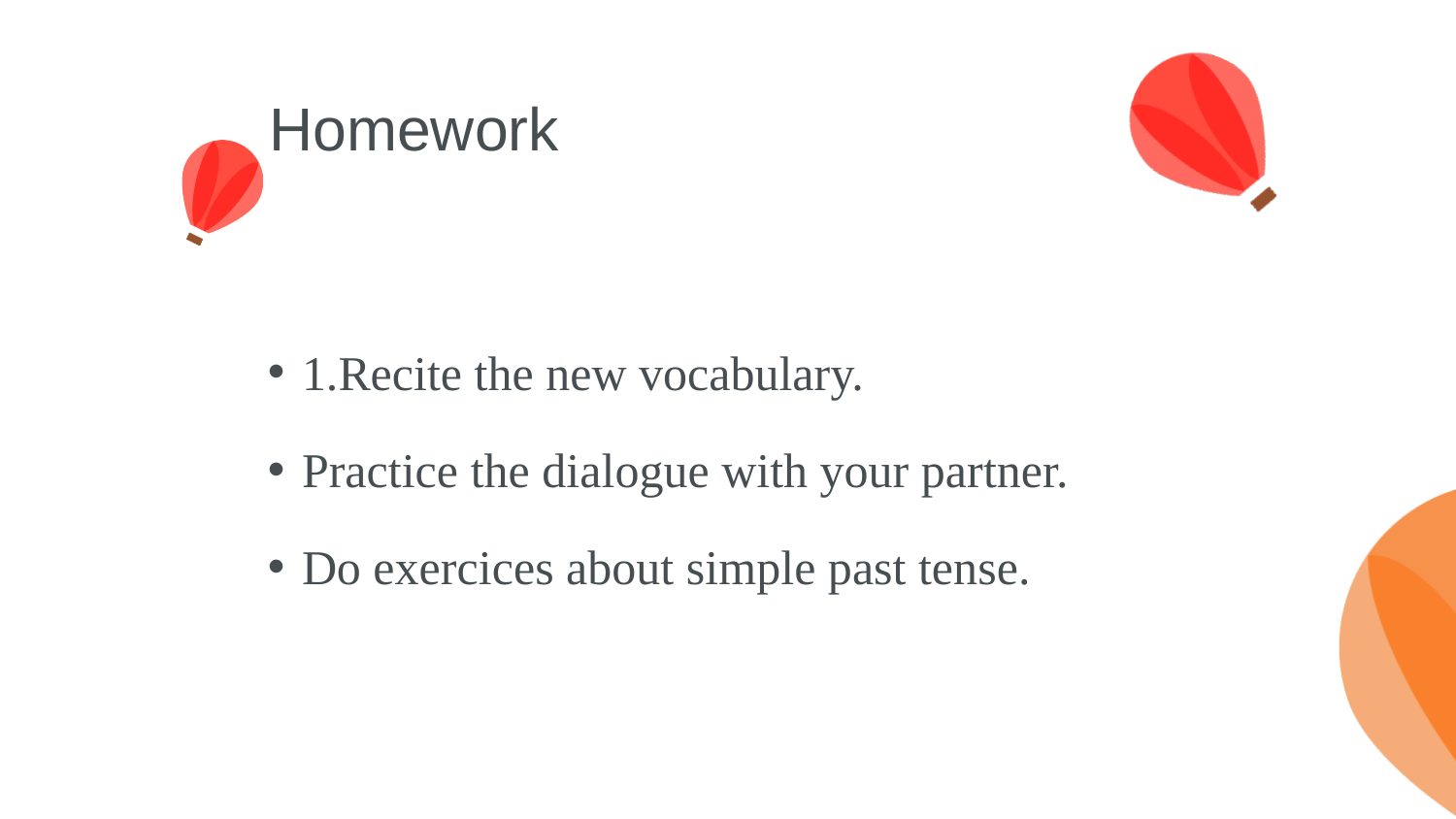

# Homework
1.Recite the new vocabulary.
Practice the dialogue with your partner.
Do exercices about simple past tense.